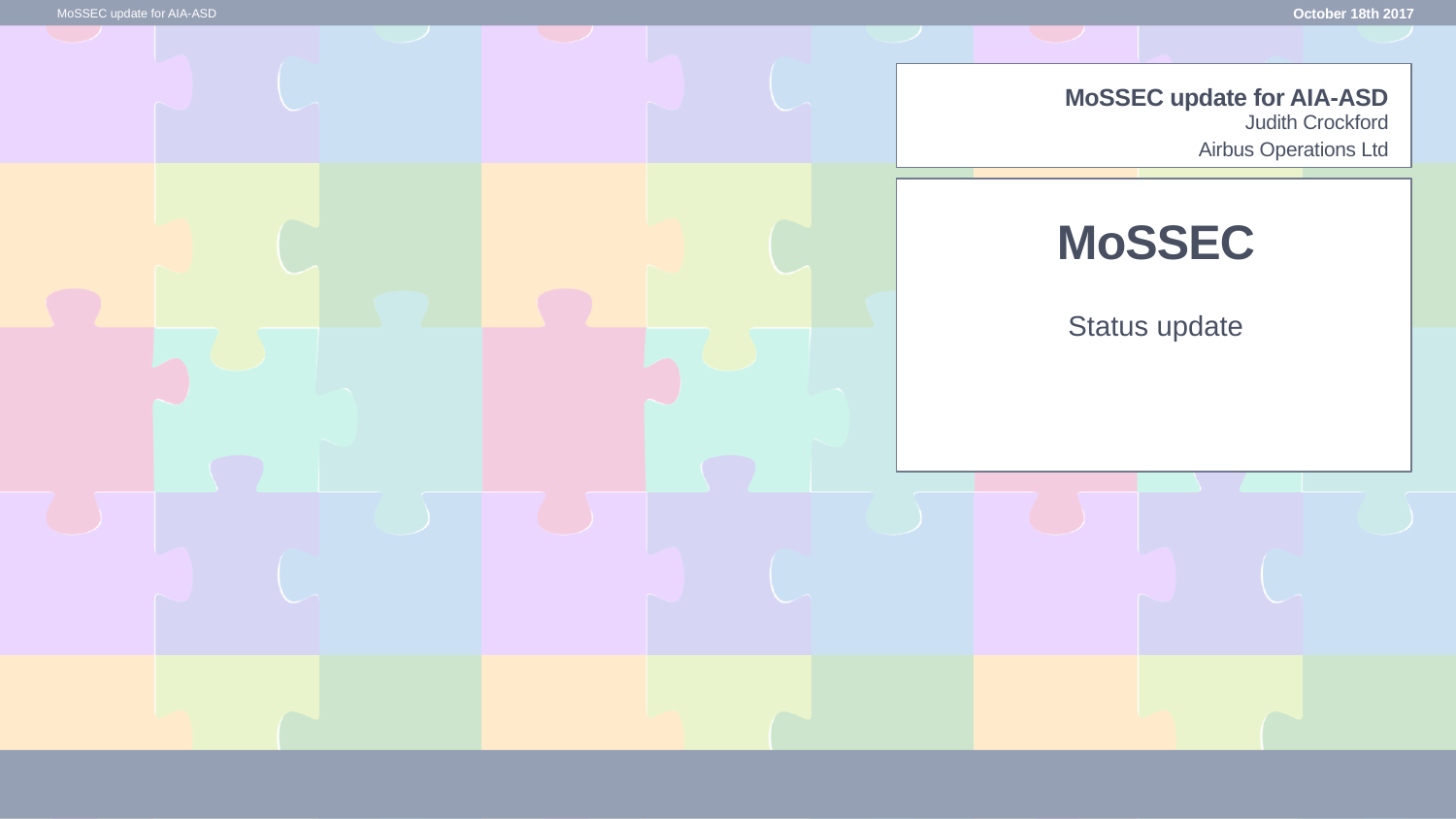

MoSSEC update for AIA-ASD
October 18th 2017
MoSSEC update for AIA-ASD
Judith Crockford
Airbus Operations Ltd
# MoSSEC
Status update